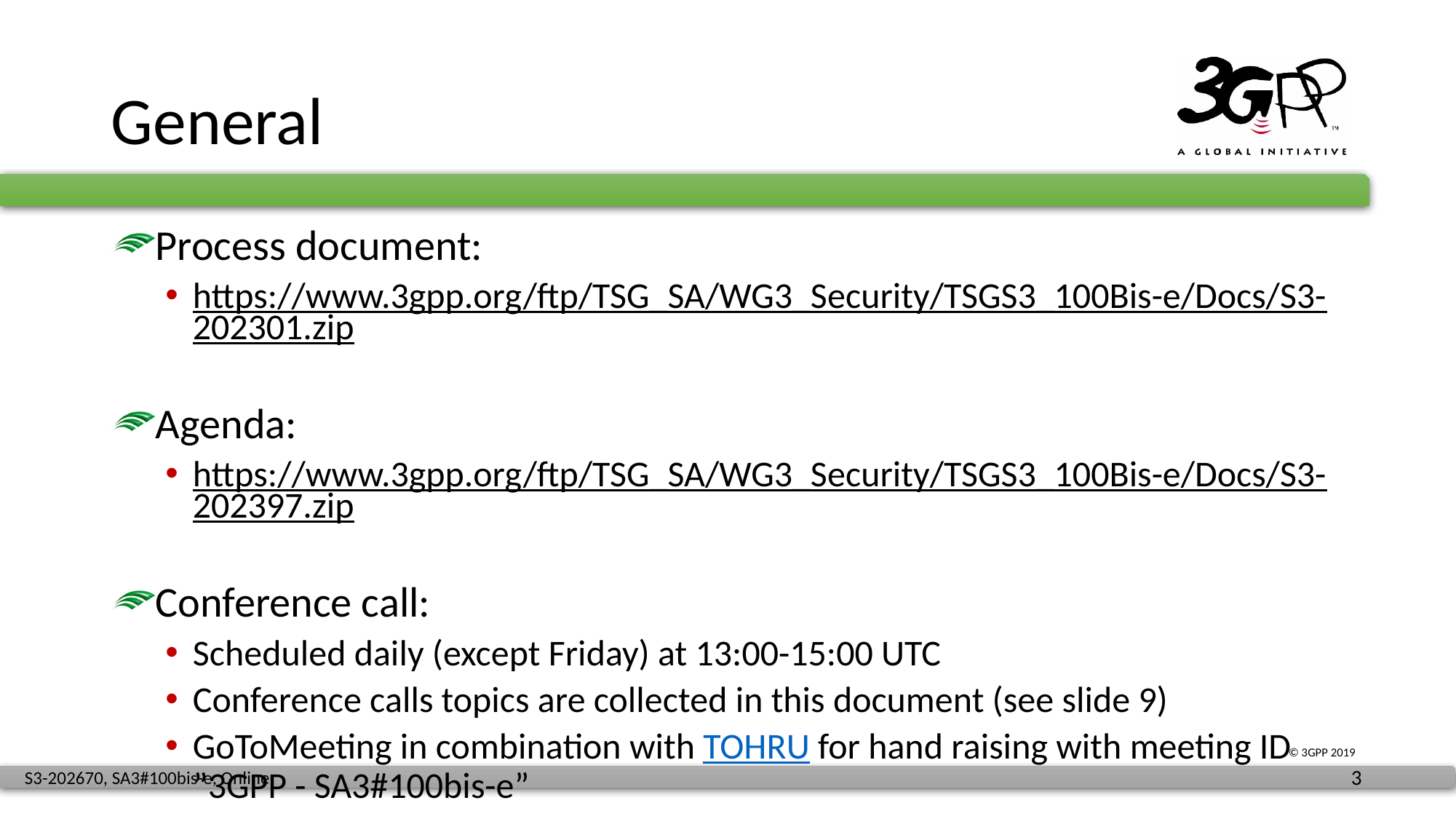

# General
Process document:
https://www.3gpp.org/ftp/TSG_SA/WG3_Security/TSGS3_100Bis-e/Docs/S3-202301.zip
Agenda:
https://www.3gpp.org/ftp/TSG_SA/WG3_Security/TSGS3_100Bis-e/Docs/S3-202397.zip
Conference call:
Scheduled daily (except Friday) at 13:00-15:00 UTC
Conference calls topics are collected in this document (see slide 9)
GoToMeeting in combination with TOHRU for hand raising with meeting ID ”3GPP - SA3#100bis-e”